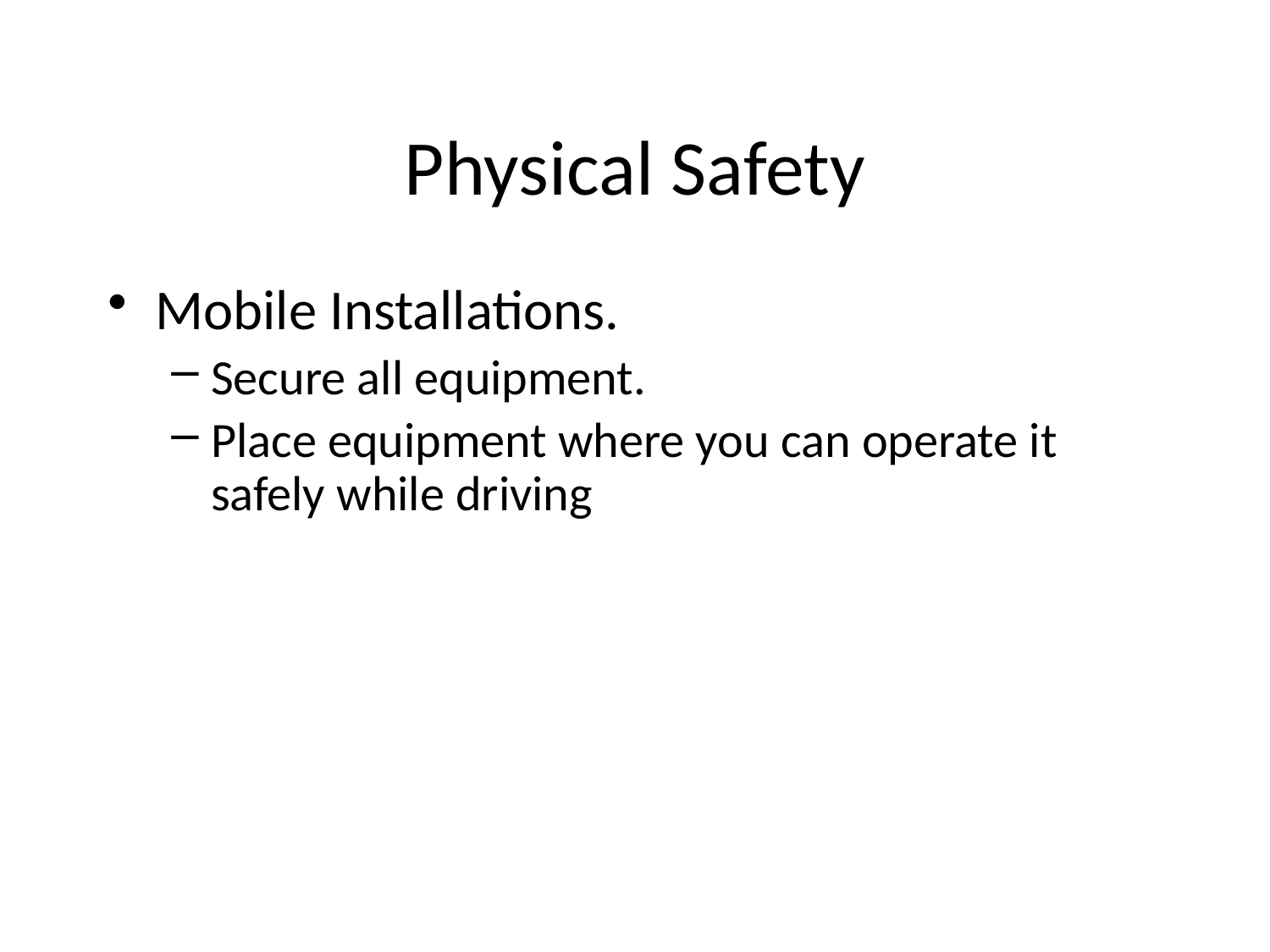

Physical Safety
Mobile Installations.
Secure all equipment.
Place equipment where you can operate it safely while driving